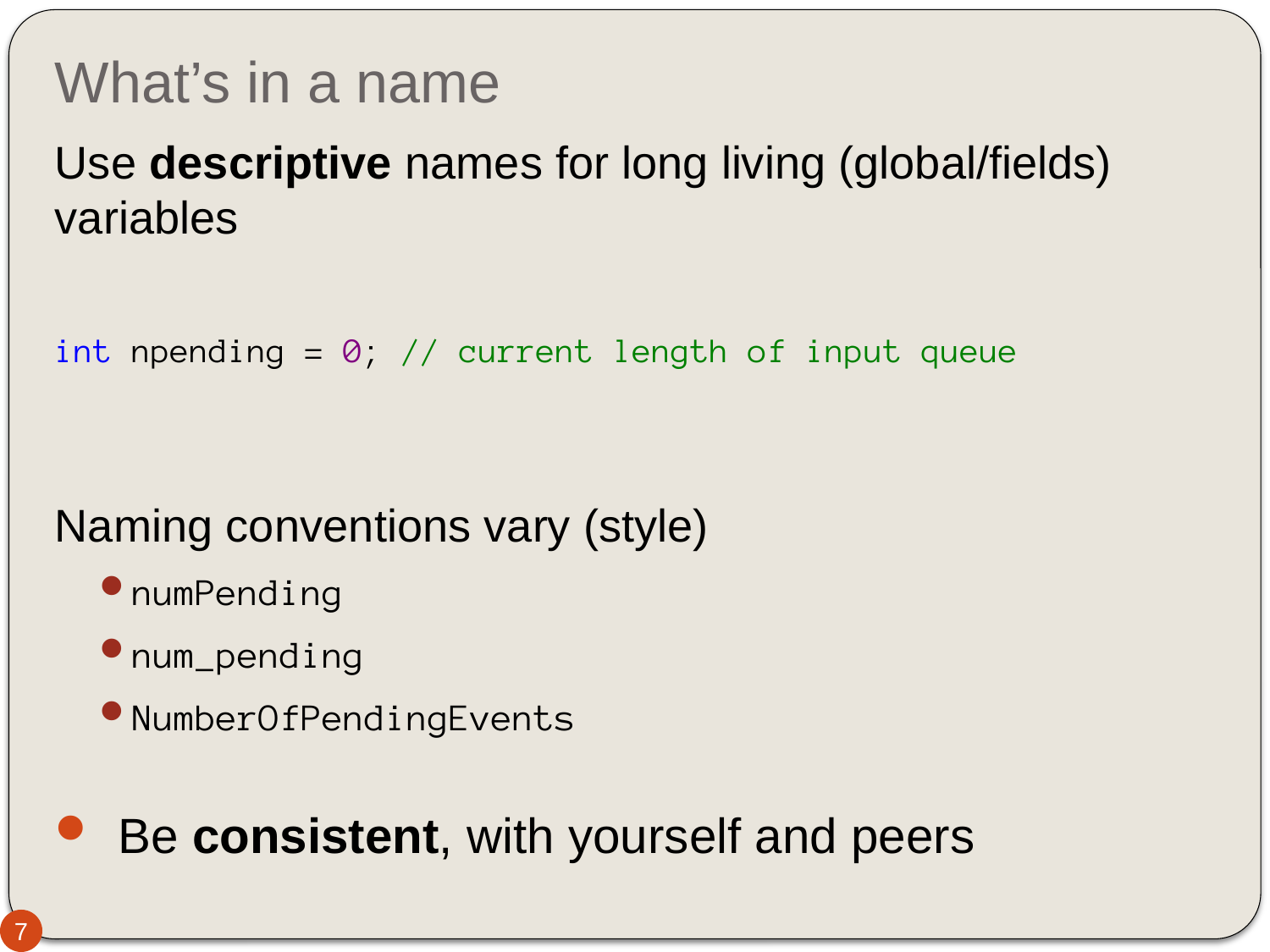

# What’s in a name
Use descriptive names for long living (global/fields) variables

int npending = 0; // current length of input queue

Naming conventions vary (style)
numPending
num_pending
NumberOfPendingEvents
Be consistent, with yourself and peers

7